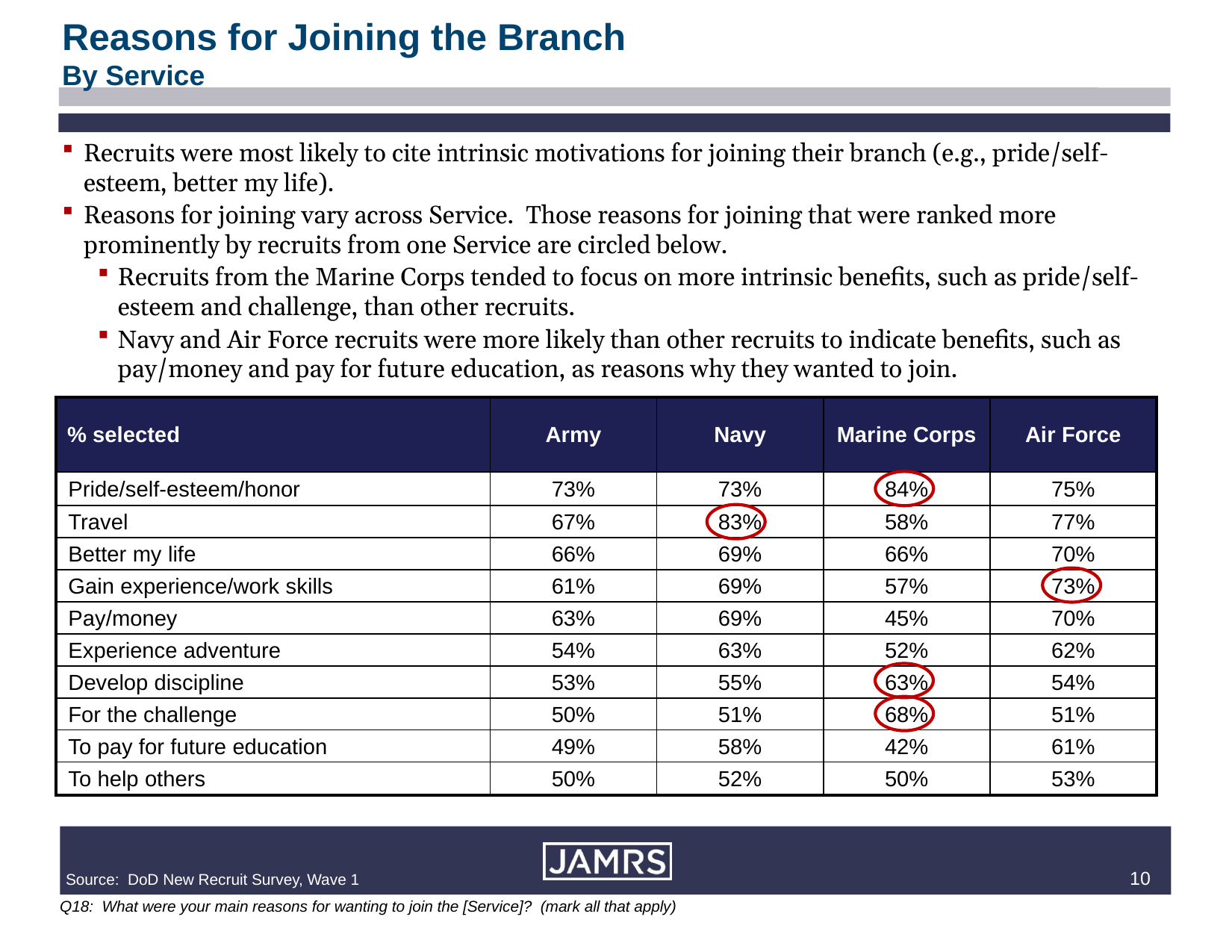

Reasons for Joining the Branch
By Service
Recruits were most likely to cite intrinsic motivations for joining their branch (e.g., pride/self-esteem, better my life).
Reasons for joining vary across Service.  Those reasons for joining that were ranked more prominently by recruits from one Service are circled below.
Recruits from the Marine Corps tended to focus on more intrinsic benefits, such as pride/self-esteem and challenge, than other recruits.
Navy and Air Force recruits were more likely than other recruits to indicate benefits, such as pay/money and pay for future education, as reasons why they wanted to join.
| % selected | Army | Navy | Marine Corps | Air Force |
| --- | --- | --- | --- | --- |
| Pride/self-esteem/honor | 73% | 73% | 84% | 75% |
| Travel | 67% | 83% | 58% | 77% |
| Better my life | 66% | 69% | 66% | 70% |
| Gain experience/work skills | 61% | 69% | 57% | 73% |
| Pay/money | 63% | 69% | 45% | 70% |
| Experience adventure | 54% | 63% | 52% | 62% |
| Develop discipline | 53% | 55% | 63% | 54% |
| For the challenge | 50% | 51% | 68% | 51% |
| To pay for future education | 49% | 58% | 42% | 61% |
| To help others | 50% | 52% | 50% | 53% |

10
Source:  DoD New Recruit Survey, Wave 1
	Q18:  What were your main reasons for wanting to join the [Service]?  (mark all that apply)